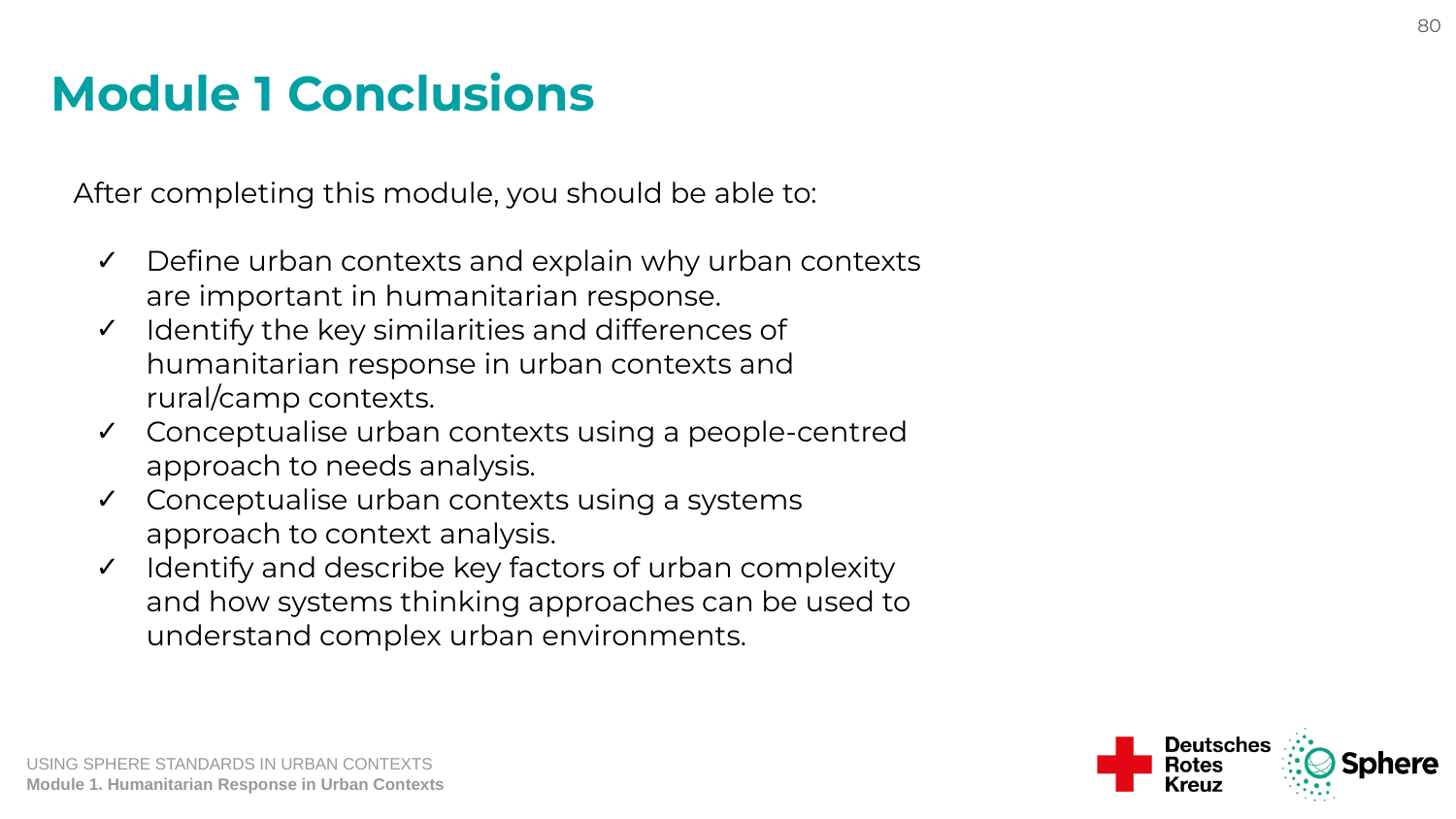

80
# Module 1 Conclusions
After completing this module, you should be able to:

Define urban contexts and explain why urban contexts are important in humanitarian response.
Identify the key similarities and differences of humanitarian response in urban contexts and rural/camp contexts.
Conceptualise urban contexts using a people-centred approach to needs analysis.
Conceptualise urban contexts using a systems approach to context analysis.
Identify and describe key factors of urban complexity and how systems thinking approaches can be used to understand complex urban environments.
USING SPHERE STANDARDS IN URBAN CONTEXTS
Module 1. Humanitarian Response in Urban Contexts